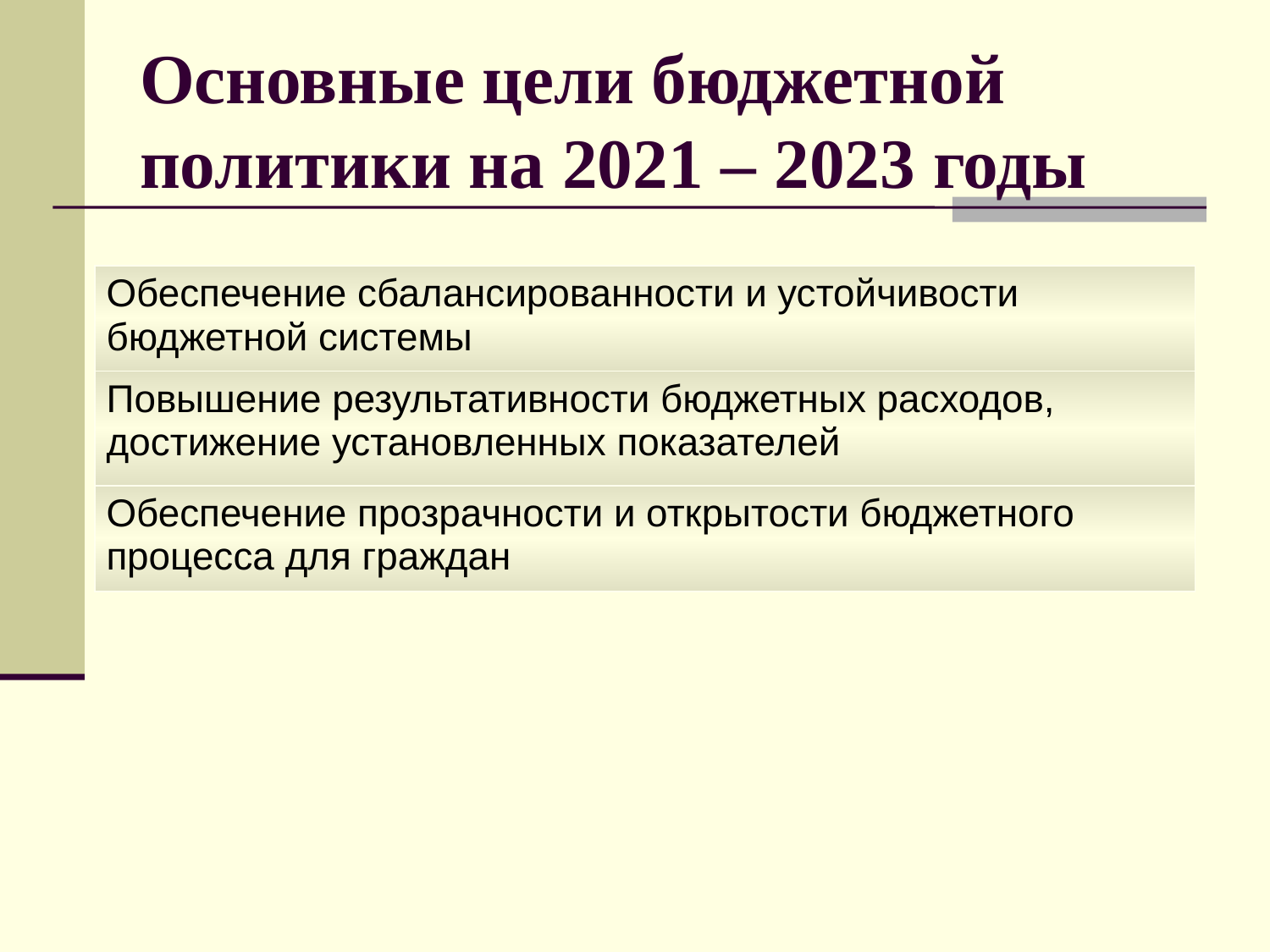

# Основные цели бюджетной политики на 2021 – 2023 годы
| Обеспечение сбалансированности и устойчивости бюджетной системы |
| --- |
| Повышение результативности бюджетных расходов, достижение установленных показателей |
| Обеспечение прозрачности и открытости бюджетного процесса для граждан |